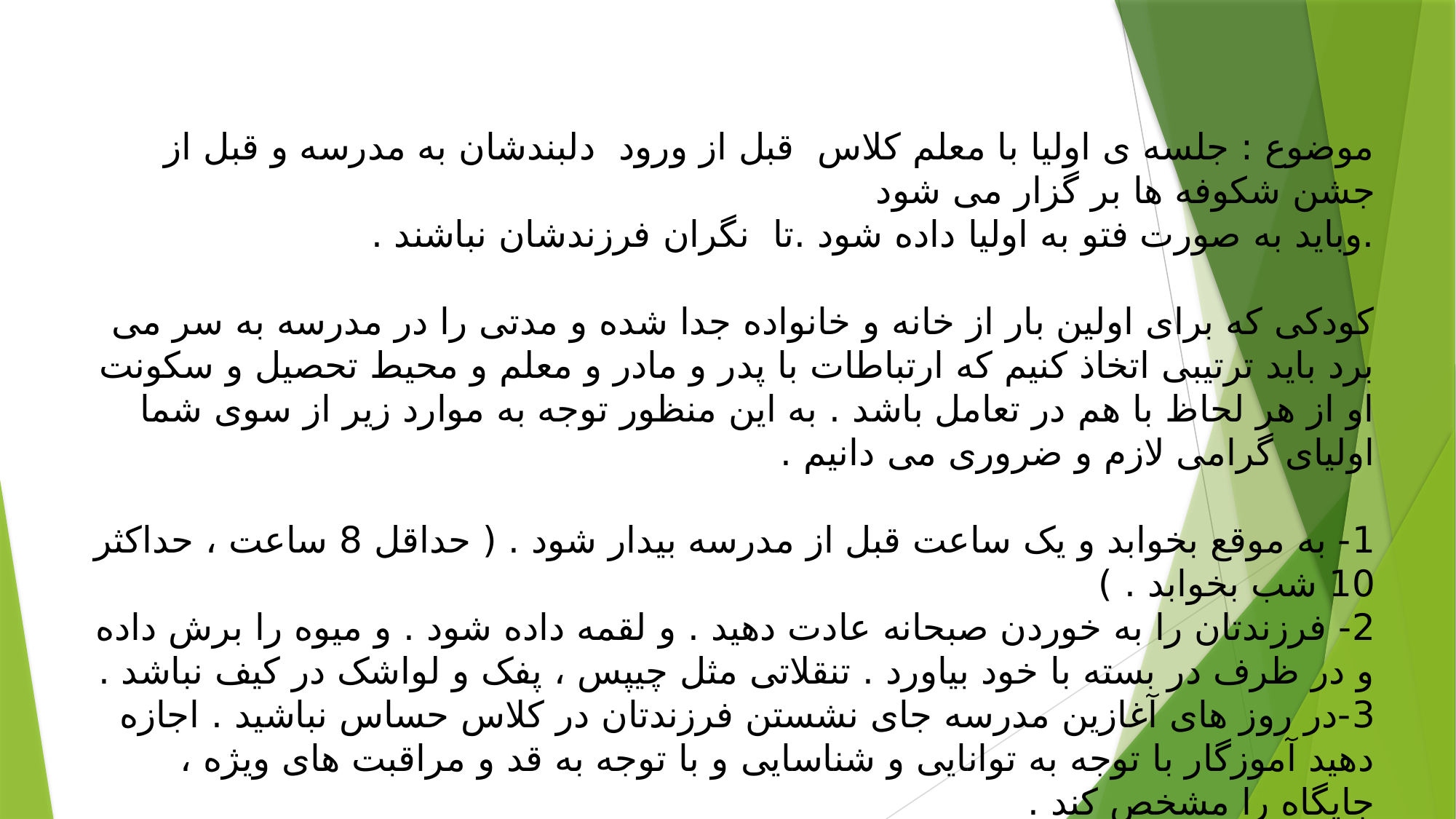

# موضوع : جلسه ی اولیا با معلم کلاس  قبل از ورود  دلبندشان به مدرسه و قبل از جشن شکوفه ها بر گزار می شود .وباید به صورت فتو به اولیا داده شود .تا  نگران فرزندشان نباشند . کودکی که برای اولین بار از خانه و خانواده جدا شده و مدتی را در مدرسه به سر می برد باید ترتیبی اتخاذ کنیم که ارتباطات با پدر و مادر و معلم و محیط تحصیل و سکونت او از هر لحاظ با هم در تعامل باشد . به این منظور توجه به موارد زیر از سوی شما اولیای گرامی لازم و ضروری می دانیم . 1- به موقع بخوابد و یک ساعت قبل از مدرسه بیدار شود . ( حداقل 8 ساعت ، حداکثر 10 شب بخوابد . ) 2- فرزندتان را به خوردن صبحانه عادت دهید . و لقمه داده شود . و میوه را برش داده و در ظرف در بسته با خود بیاورد . تنقلاتی مثل چیپس ، پفک و لواشک در کیف نباشد . 3-در روز های آغازین مدرسه جای نشستن فرزندتان در کلاس حساس نباشید . اجازه دهید آموزگار با توجه به توانایی و شناسایی و با توجه به قد و مراقبت های ویژه ، جایگاه را مشخص کند . 4- اگر همراه کودک به مدرسه می آیید صبح ها 7:30 حاضر شوید و همچنین در ساعت پایانی نیز برای بردن فرزندتان به موقع حاضر تا استرس و نگرانی برای فرزندتان پیش نیاید .